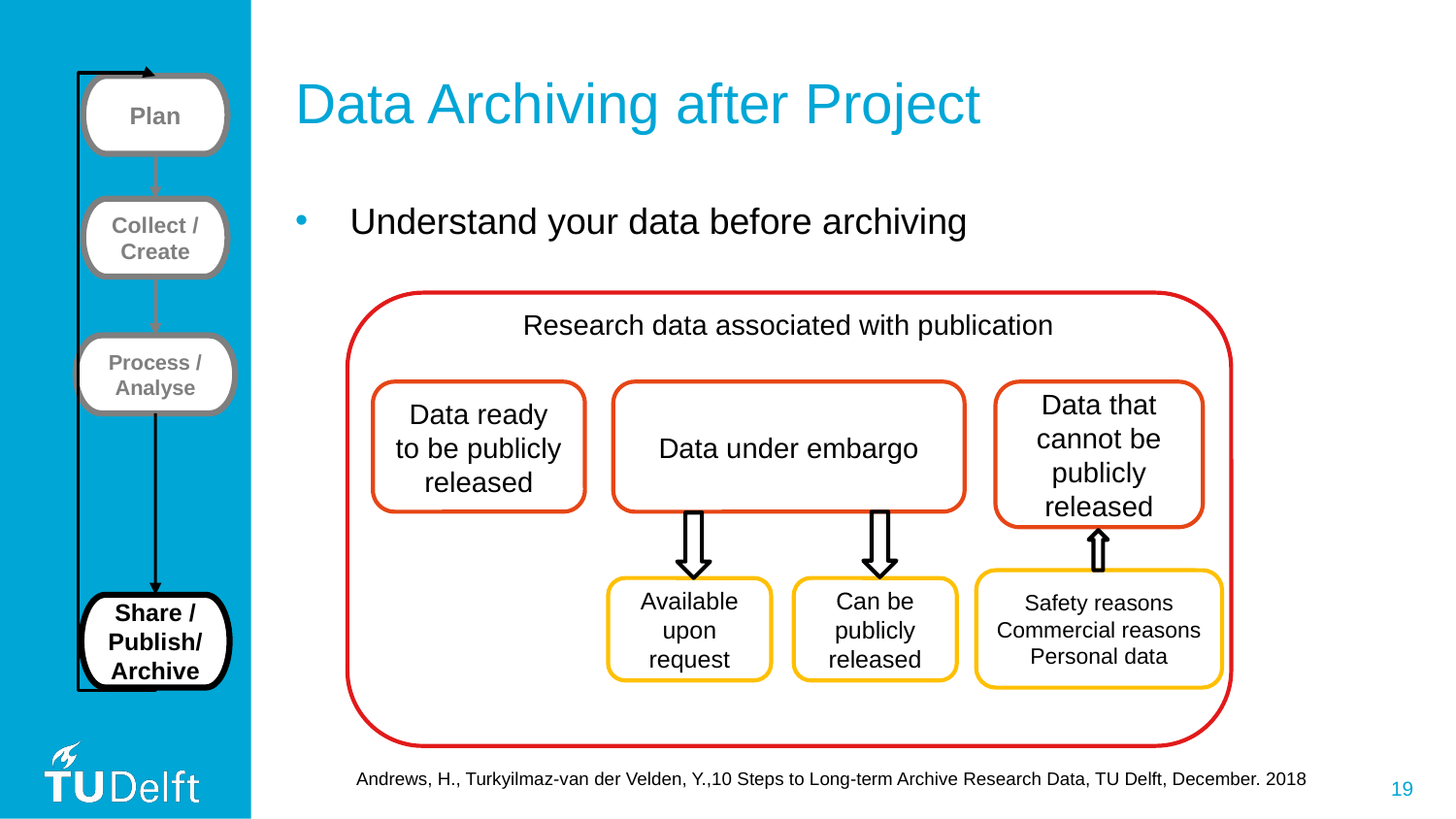

# Data Archiving after Project
Plan
Understand your data before archiving

Collect / Create

Research data associated with publication
Process / Analyse
Data that cannot be publicly released
Data ready to be publicly released
Data under embargo

Safety reasons
Commercial reasons
Personal data
Available upon request
Can be publicly released
Share / Publish/ Archive
Andrews, H., Turkyilmaz-van der Velden, Y.,10 Steps to Long-term Archive Research Data, TU Delft, December. 2018